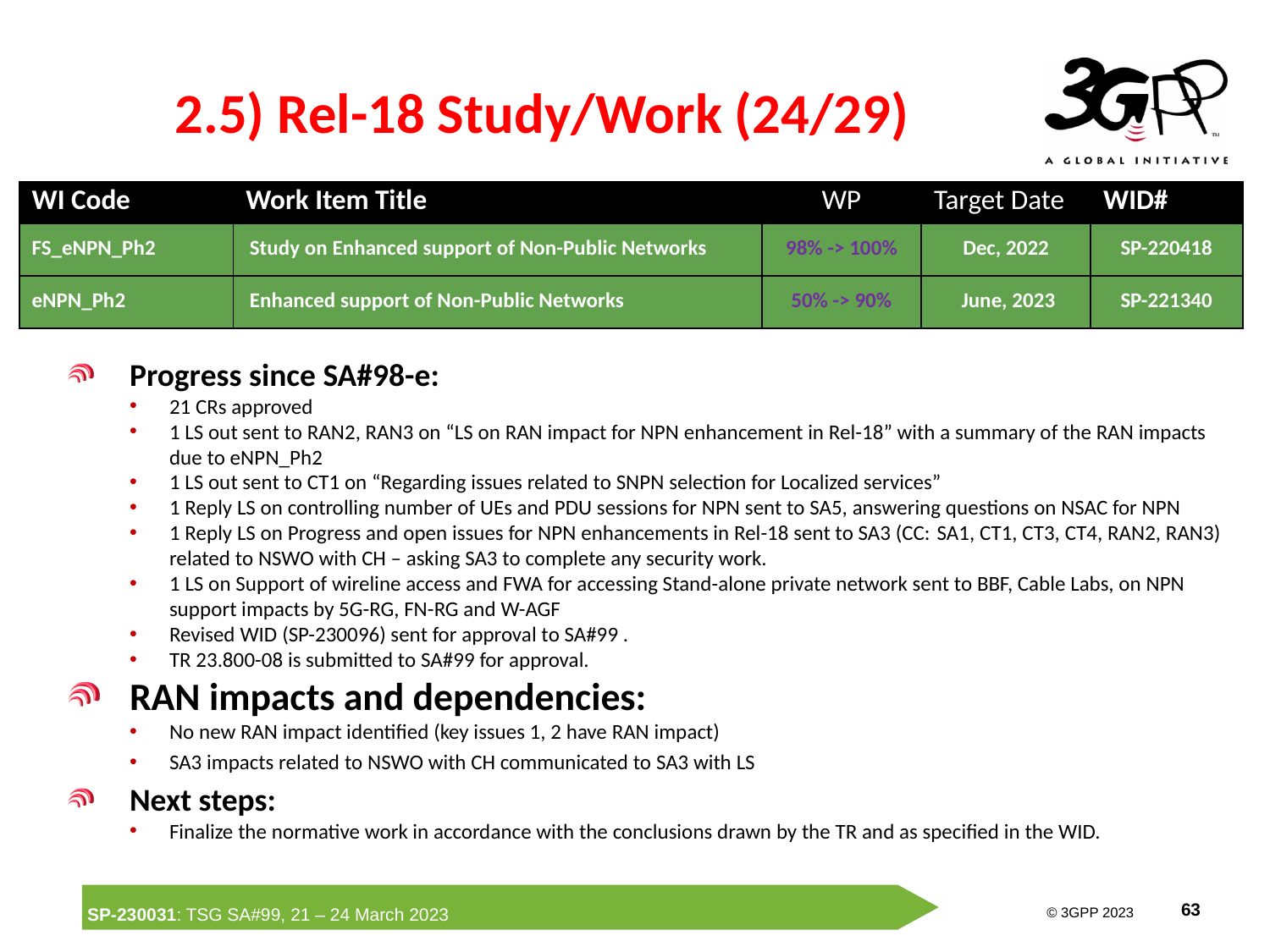

# 2.5) Rel-18 Study/Work (24/29)
| WI Code | Work Item Title | WP | Target Date | WID# |
| --- | --- | --- | --- | --- |
| FS\_eNPN\_Ph2 | Study on Enhanced support of Non-Public Networks | 98% -> 100% | Dec, 2022 | SP-220418 |
| eNPN\_Ph2 | Enhanced support of Non-Public Networks | 50% -> 90% | June, 2023 | SP-221340 |
Progress since SA#98-e:
21 CRs approved
1 LS out sent to RAN2, RAN3 on “LS on RAN impact for NPN enhancement in Rel-18” with a summary of the RAN impacts due to eNPN_Ph2
1 LS out sent to CT1 on “Regarding issues related to SNPN selection for Localized services”
1 Reply LS on controlling number of UEs and PDU sessions for NPN sent to SA5, answering questions on NSAC for NPN
1 Reply LS on Progress and open issues for NPN enhancements in Rel-18 sent to SA3 (CC: SA1, CT1, CT3, CT4, RAN2, RAN3) related to NSWO with CH – asking SA3 to complete any security work.
1 LS on Support of wireline access and FWA for accessing Stand-alone private network sent to BBF, Cable Labs, on NPN support impacts by 5G-RG, FN-RG and W-AGF
Revised WID (SP-230096) sent for approval to SA#99 .
TR 23.800-08 is submitted to SA#99 for approval.
RAN impacts and dependencies:
No new RAN impact identified (key issues 1, 2 have RAN impact)
SA3 impacts related to NSWO with CH communicated to SA3 with LS
Next steps:
Finalize the normative work in accordance with the conclusions drawn by the TR and as specified in the WID.